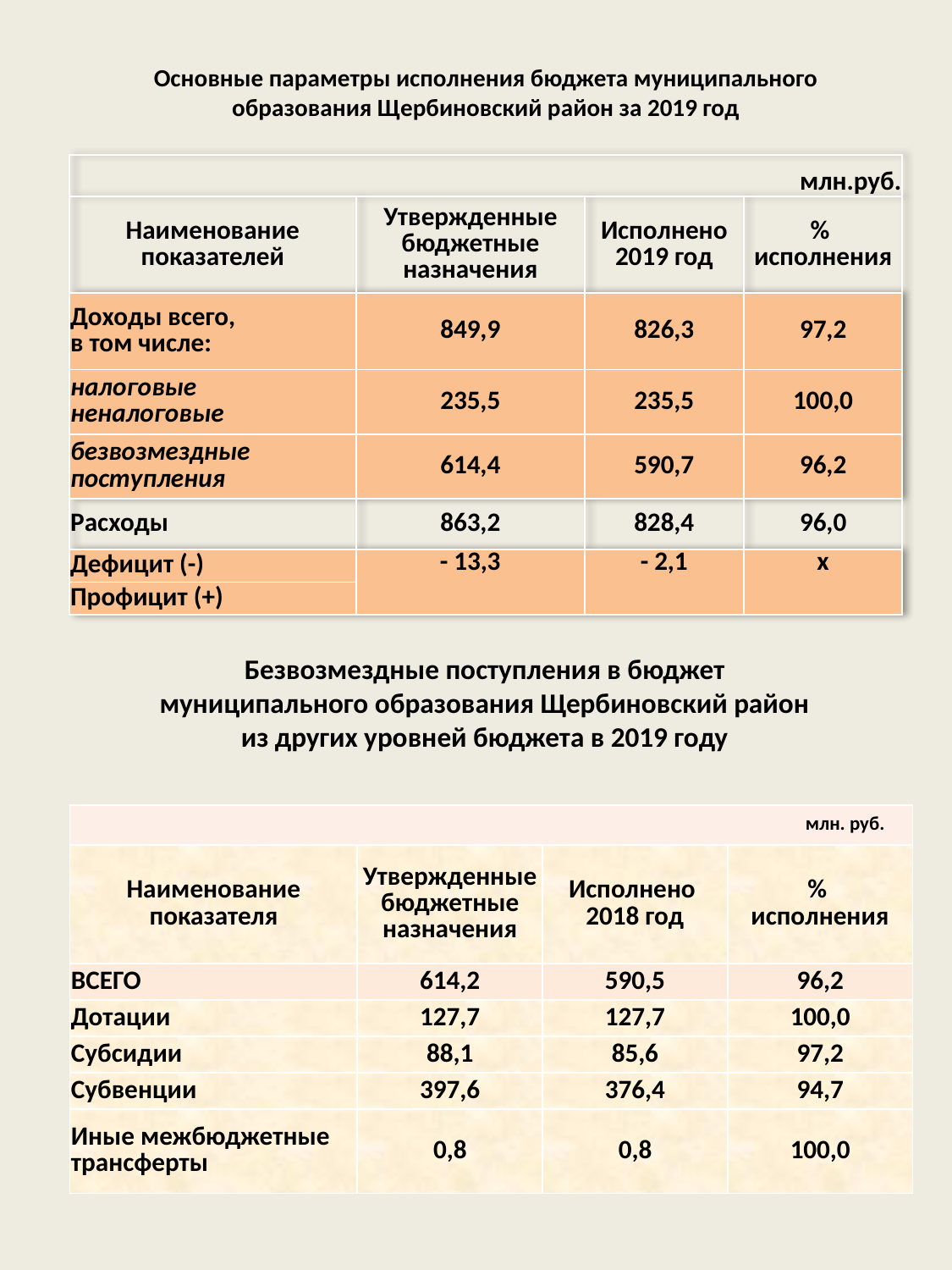

Основные параметры исполнения бюджета муниципального образования Щербиновский район за 2019 год
| млн.руб. |  |  |  |
| --- | --- | --- | --- |
| Наименование показателей | Утвержденные бюджетные назначения | Исполнено 2019 год | % исполнения |
| Доходы всего, в том числе: | 849,9 | 826,3 | 97,2 |
| налоговые неналоговые | 235,5 | 235,5 | 100,0 |
| безвозмездные поступления | 614,4 | 590,7 | 96,2 |
| Расходы | 863,2 | 828,4 | 96,0 |
| Дефицит (-) | - 13,3 | - 2,1 | х |
| Профицит (+) |  |  |  |
Безвозмездные поступления в бюджет
муниципального образования Щербиновский район
из других уровней бюджета в 2019 году
| млн. руб. |  |  |  |
| --- | --- | --- | --- |
| Наименование показателя | Утвержденные бюджетные назначения | Исполнено 2018 год | % исполнения |
| ВСЕГО | 614,2 | 590,5 | 96,2 |
| Дотации | 127,7 | 127,7 | 100,0 |
| Субсидии | 88,1 | 85,6 | 97,2 |
| Субвенции | 397,6 | 376,4 | 94,7 |
| Иные межбюджетные трансферты | 0,8 | 0,8 | 100,0 |